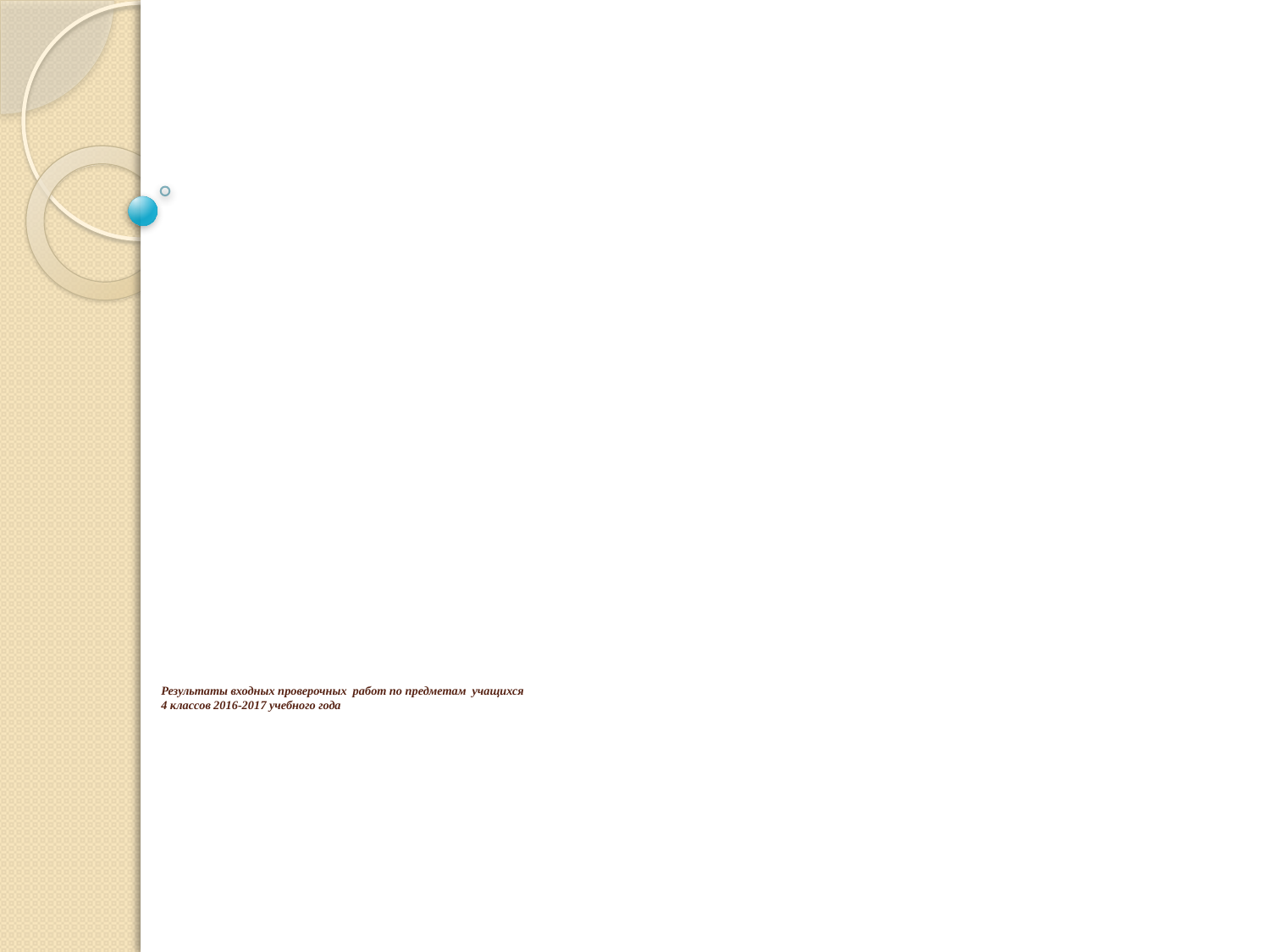

# Результаты входных проверочных  работ по предметам  учащихся 4 классов 2016-2017 учебного года